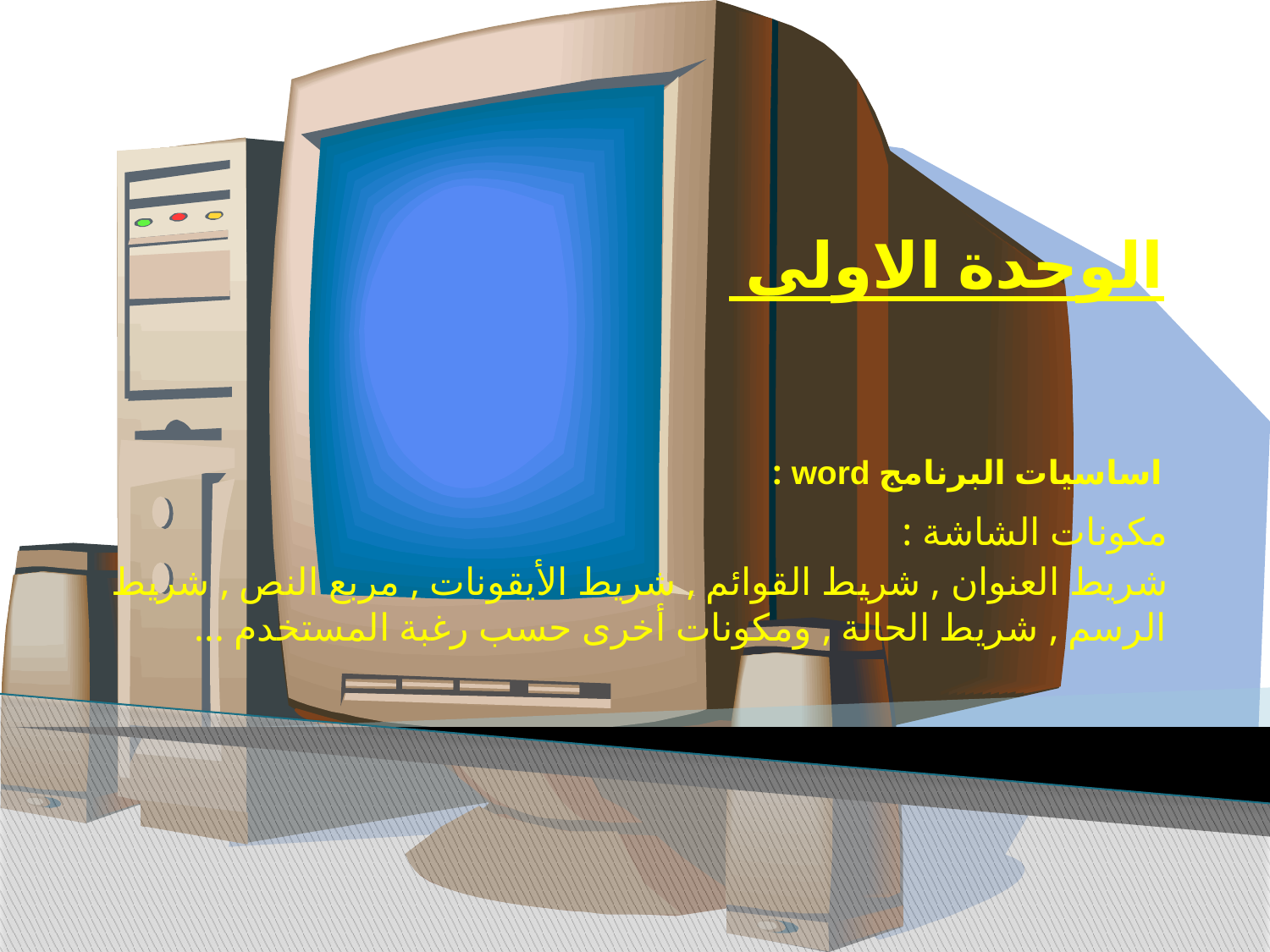

الوحدة الاولى
# اساسيات البرنامج word :
مكونات الشاشة :
شريط العنوان , شريط القوائم , شريط الأيقونات , مربع النص , شريط الرسم , شريط الحالة , ومكونات أخرى حسب رغبة المستخدم ...